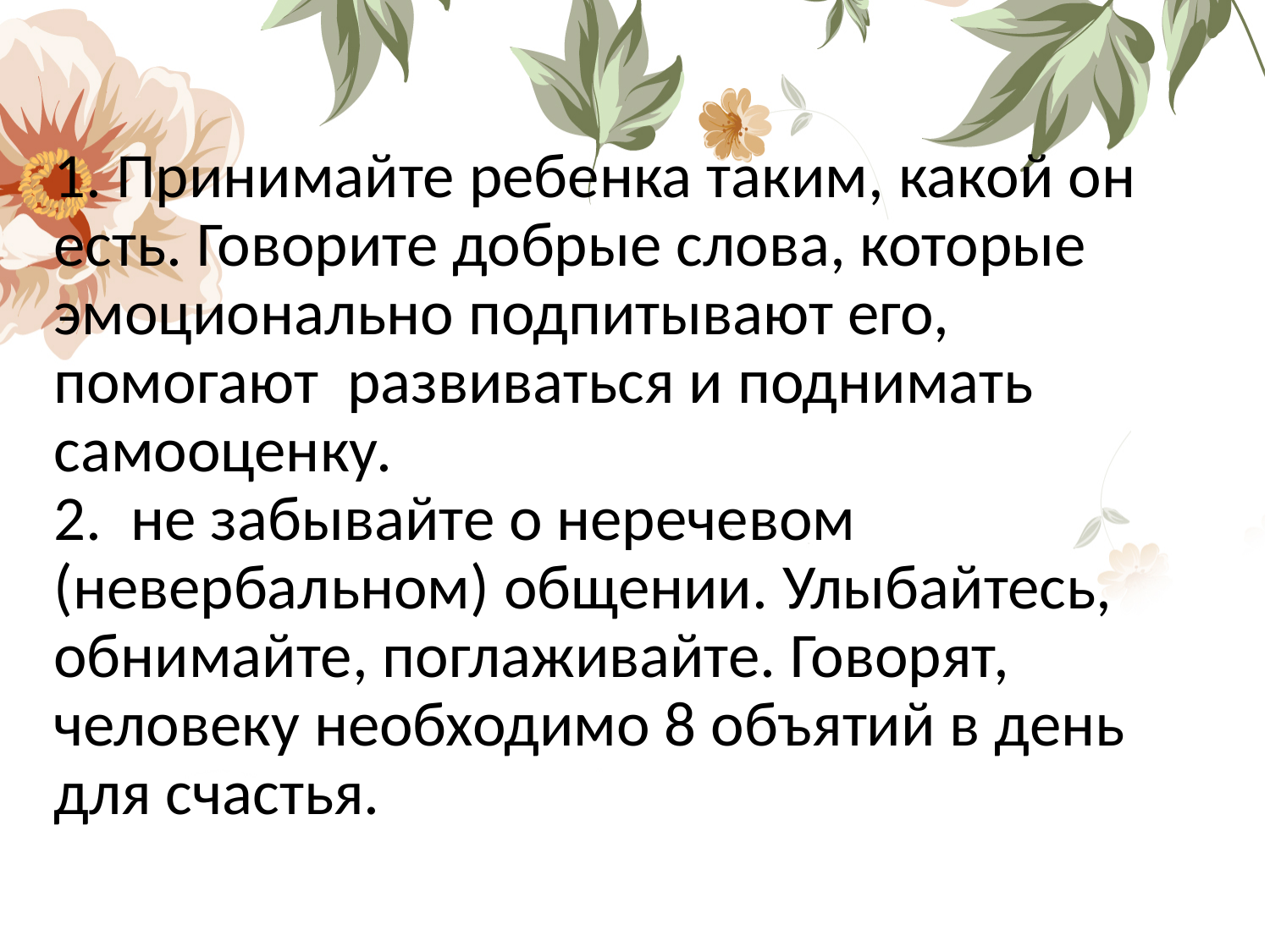

# 1. Принимайте ребенка таким, какой он есть. Говорите добрые слова, которые эмоционально подпитывают его, помогают  развиваться и поднимать самооценку. 2.  не забывайте о неречевом (невербальном) общении. Улыбайтесь, обнимайте, поглаживайте. Говорят, человеку необходимо 8 объятий в день для счастья.